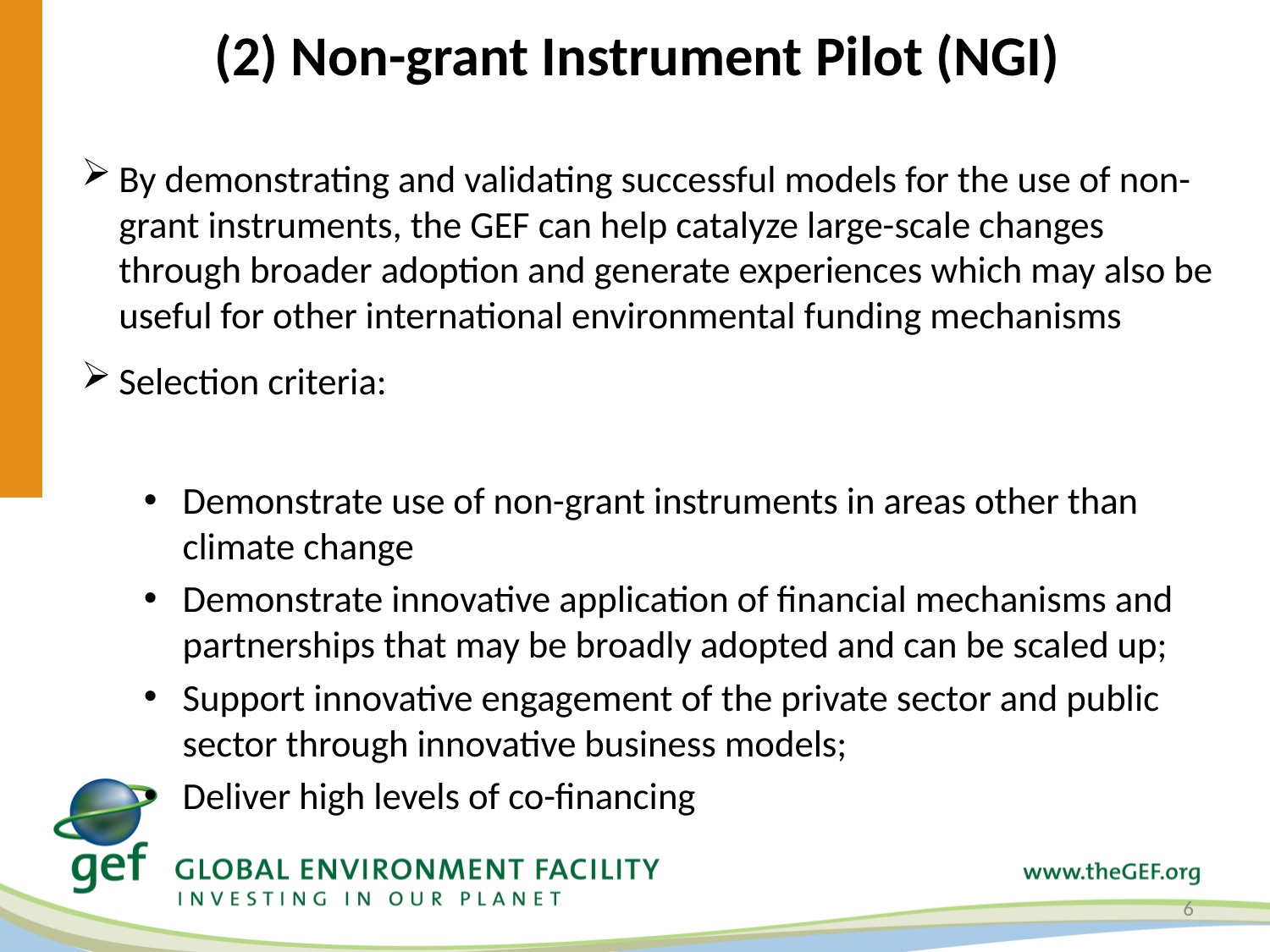

# (2) Non-grant Instrument Pilot (NGI)
By demonstrating and validating successful models for the use of non-grant instruments, the GEF can help catalyze large-scale changes through broader adoption and generate experiences which may also be useful for other international environmental funding mechanisms
Selection criteria:

Demonstrate use of non-grant instruments in areas other than climate change
Demonstrate innovative application of financial mechanisms and partnerships that may be broadly adopted and can be scaled up;
Support innovative engagement of the private sector and public sector through innovative business models;
Deliver high levels of co-financing
6